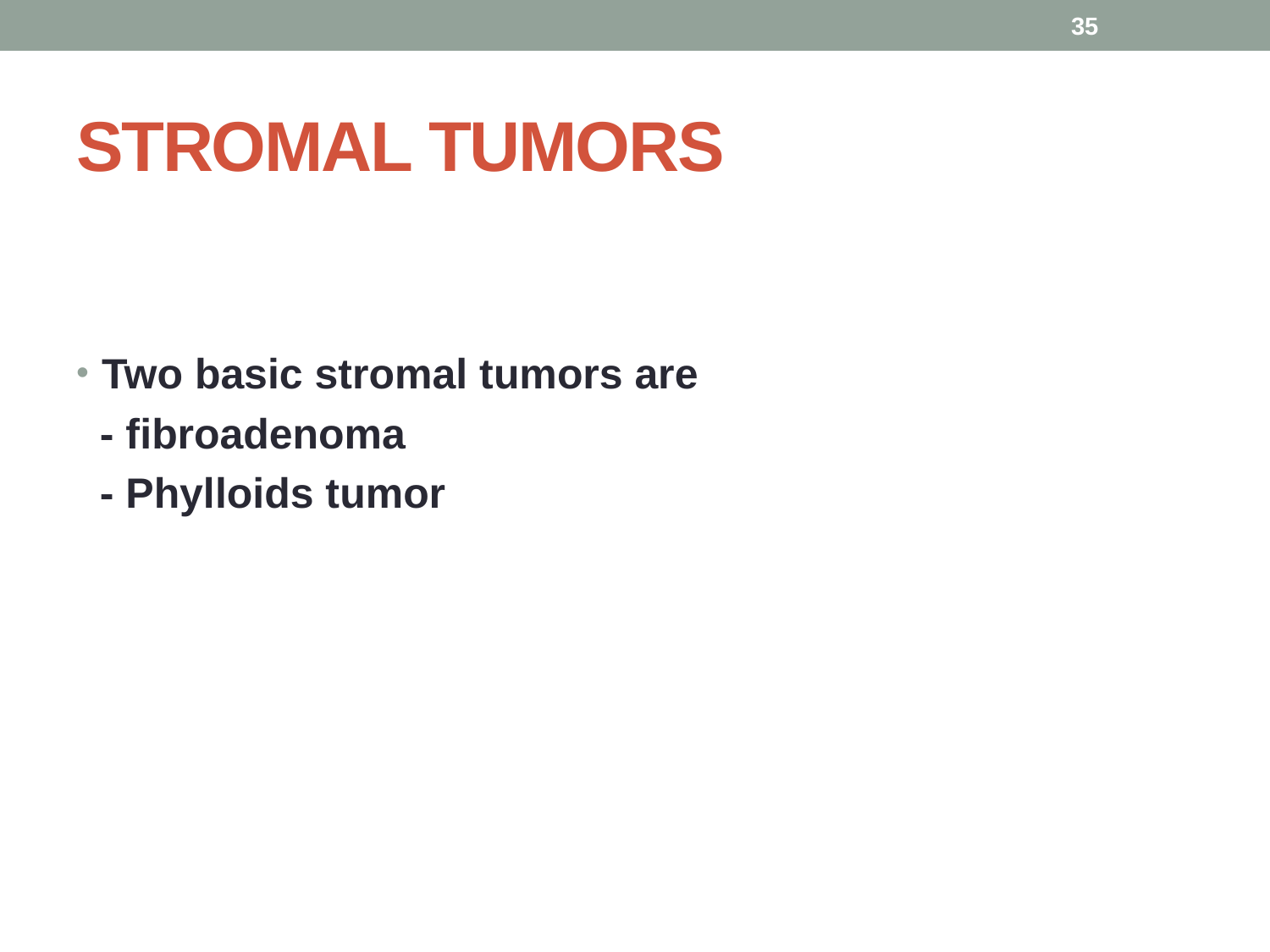

35
# STROMAL TUMORS

Two basic stromal tumors are
  - fibroadenoma
  - Phylloids tumor